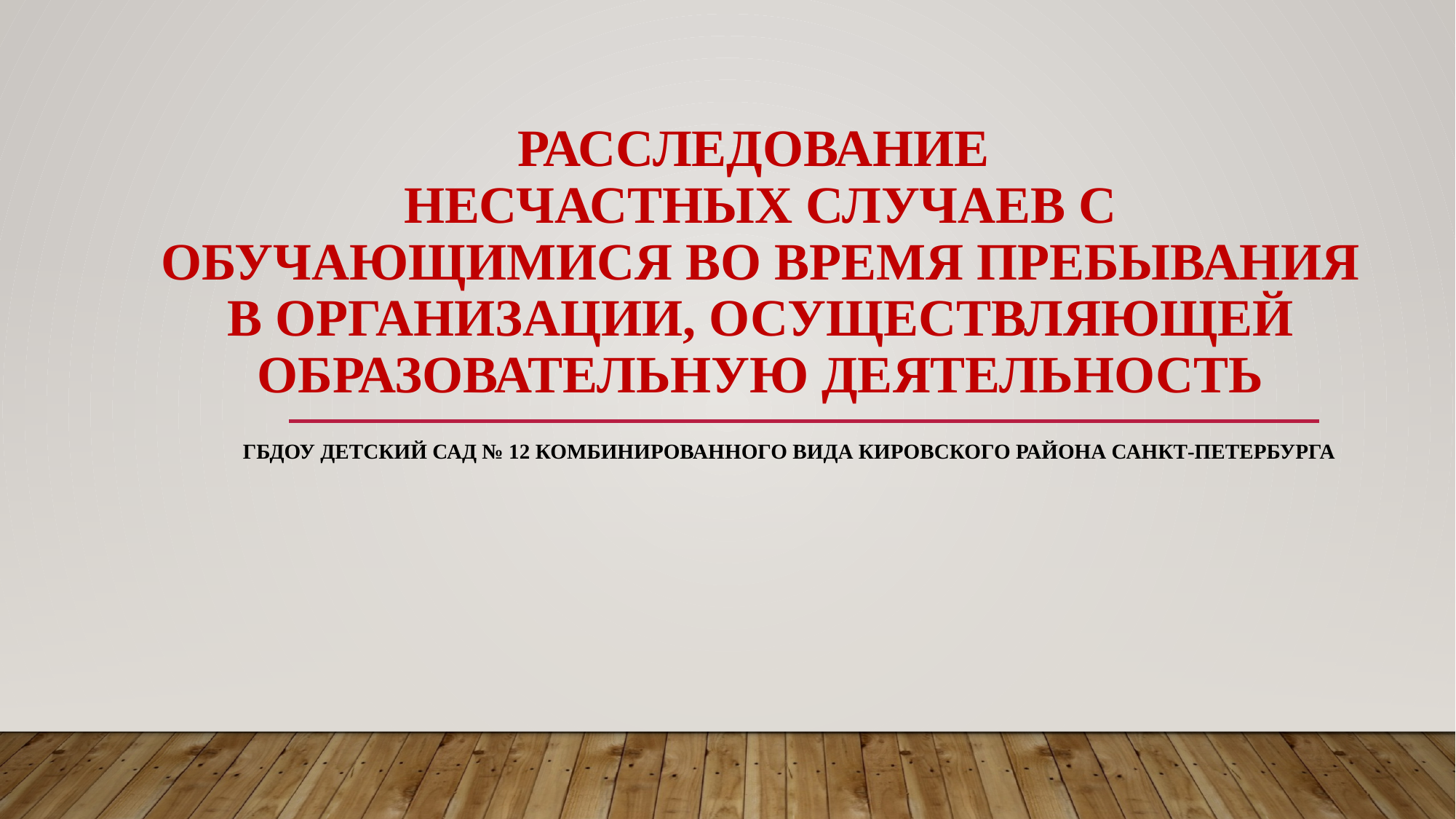

# Расследование несчастных случаев с обучающимися во время пребывания в организации, осуществляющей образовательную деятельность
ГБДОУ детский сад № 12 комбинированного вида Кировского района Санкт-Петербурга